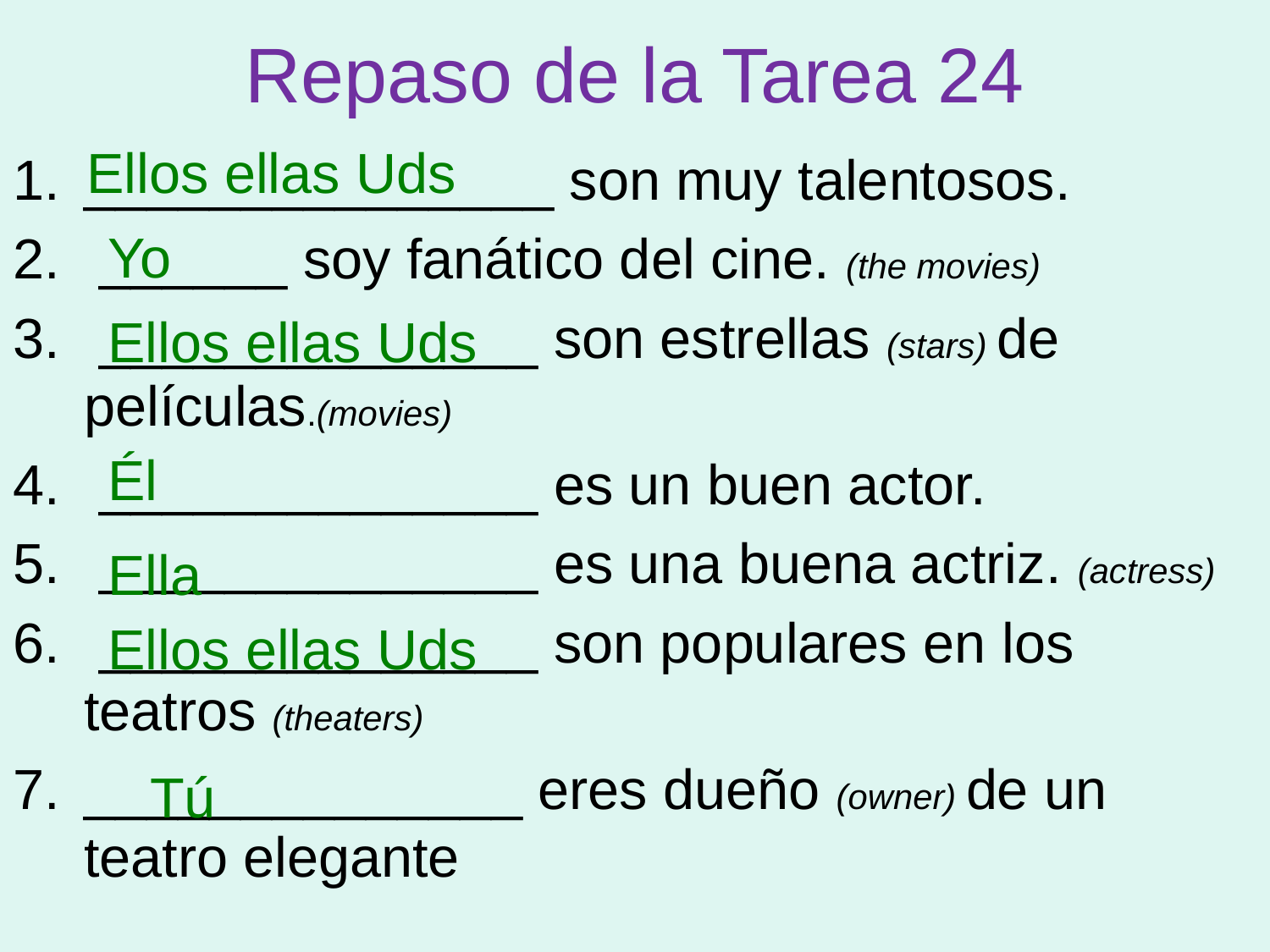

# Repaso de la Tarea 24
Ellos ellas Uds
_______________ son muy talentosos.
 ______ soy fanático del cine. (the movies)
 ______________ son estrellas (stars) de películas.(movies)
 ______________ es un buen actor.
 ______________ es una buena actriz. (actress)
 ______________ son populares en los teatros (theaters)
______________ eres dueño (owner) de un teatro elegante
Yo
Ellos ellas Uds
Él
Ella
Ellos ellas Uds
Tú